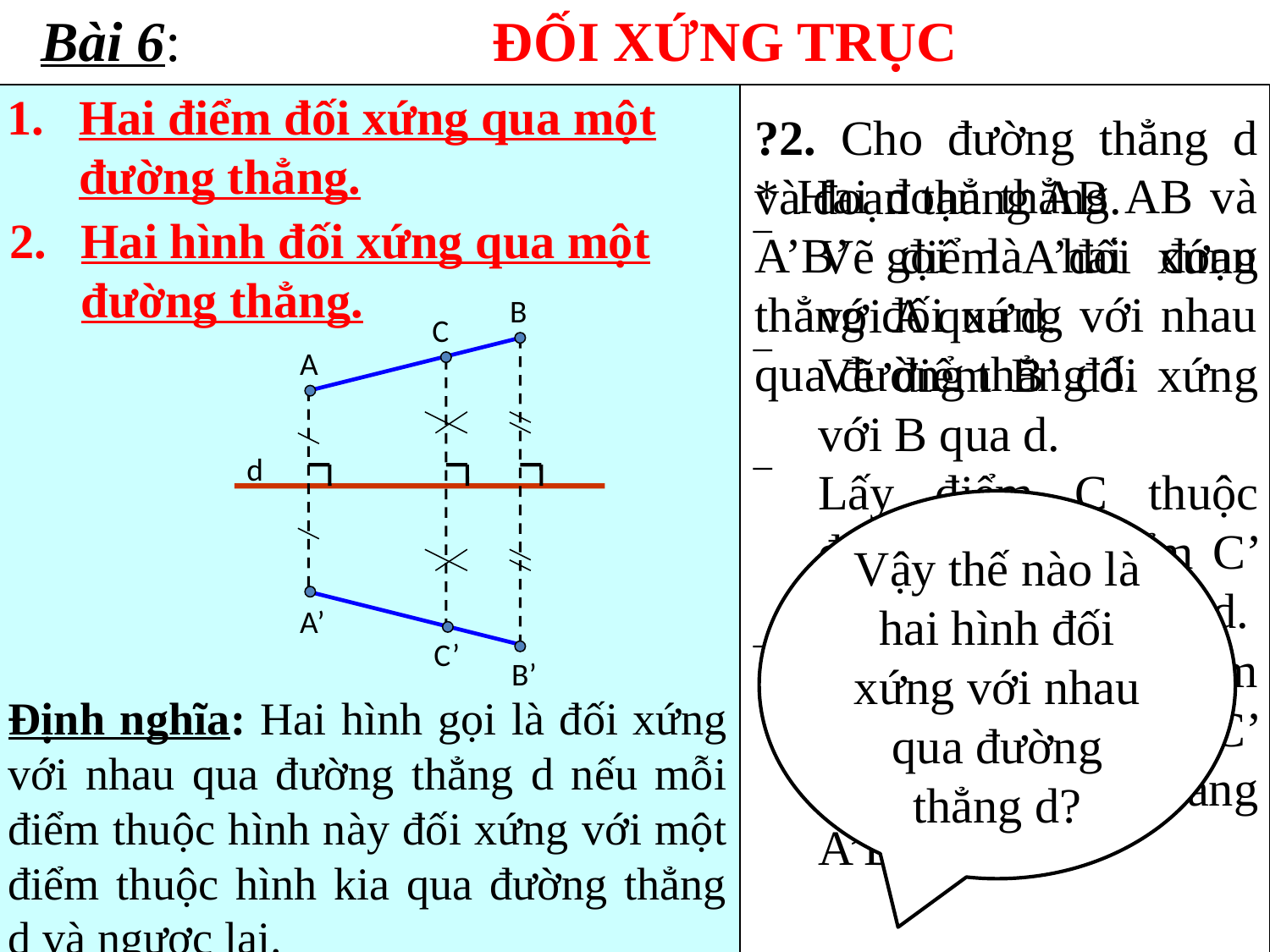

Bài 6:                      ĐỐI XỨNG TRỤC
Hai điểm đối xứng qua một đường thẳng.

?2. Cho đường thẳng d và đoạn thẳng AB.
Vẽ điểm A’đối xứng với A qua d.
Vẽ điểm B’ đối xứng với B qua d.
Lấy điểm C thuộc đoạn AB, vẽ điểm C’ đối xứng với C qua d.
Dùng thước để kiểm nghiệm rằng điểm C’ thuộc đoạn thẳng A’B’.
* Hai đoạn thẳng AB và A’B’ gọi là hai đoạn thẳng đối xứng với nhau qua đường thẳng d.
Hai hình đối xứng qua một đường thẳng.
B
C

A

d

Vậy thế nào là hai hình đối xứng với nhau qua đường thẳng d?

A’

C’

B’
Định nghĩa: Hai hình gọi là đối xứng với nhau qua đường thẳng d nếu mỗi điểm thuộc hình này đối xứng với một điểm thuộc hình kia qua đường thẳng d và ngược lại.